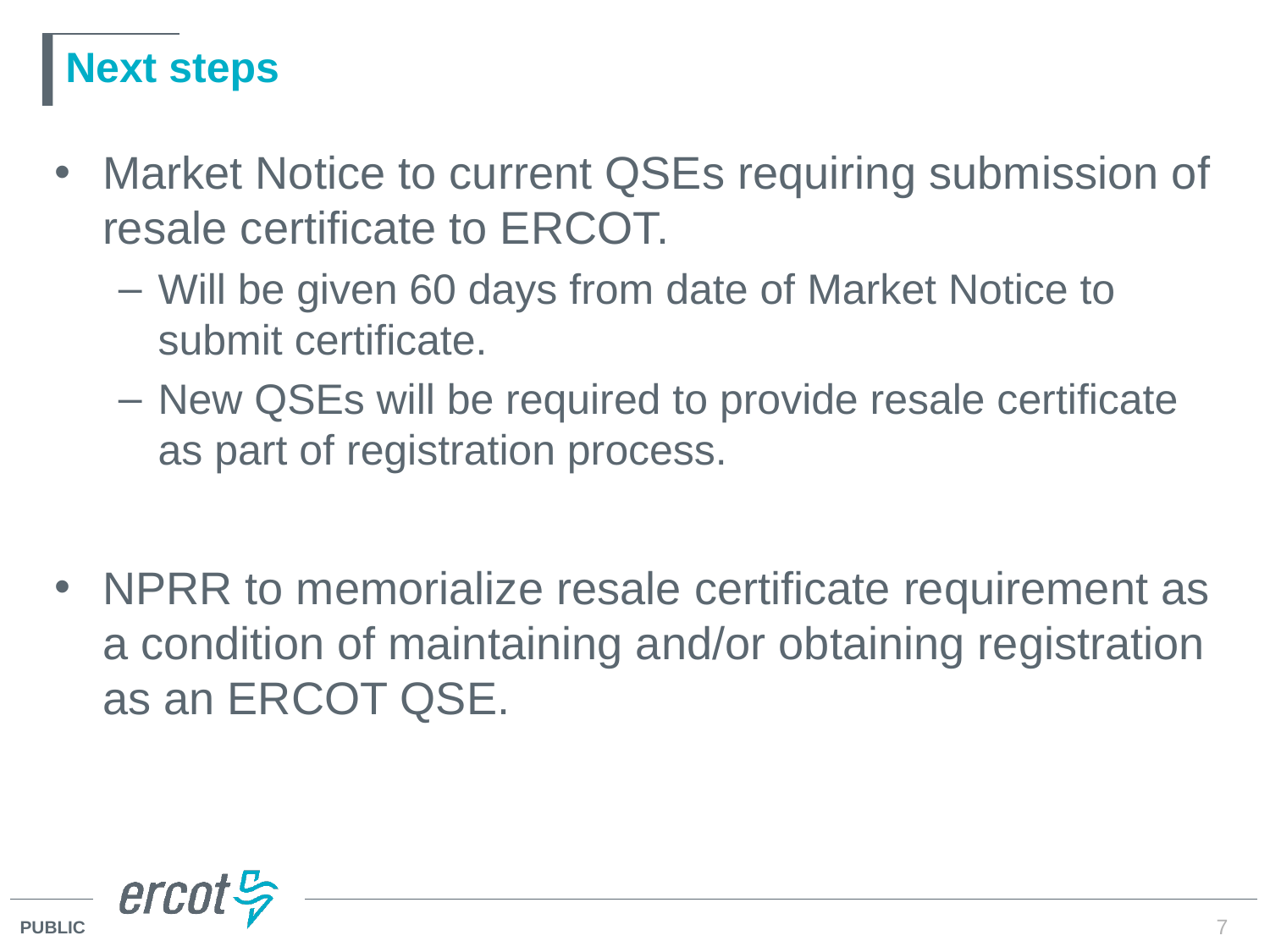

# Next steps
Market Notice to current QSEs requiring submission of resale certificate to ERCOT.
Will be given 60 days from date of Market Notice to submit certificate.
New QSEs will be required to provide resale certificate as part of registration process.

NPRR to memorialize resale certificate requirement as a condition of maintaining and/or obtaining registration as an ERCOT QSE.

7